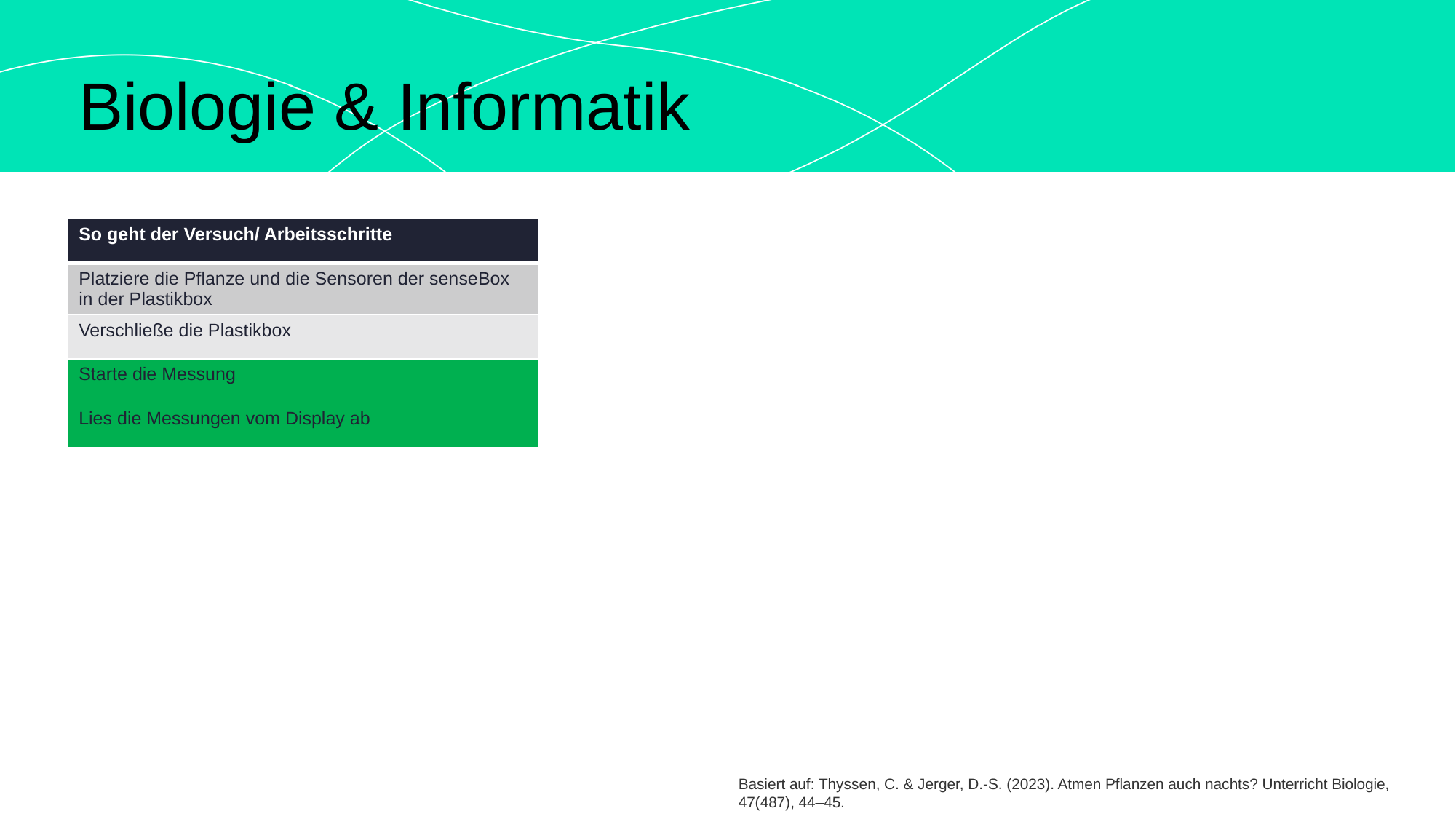

Biologie & Informatik
| So geht der Versuch/ Arbeitsschritte |
| --- |
| Platziere die Pflanze und die Sensoren der senseBox in der Plastikbox |
| Verschließe die Plastikbox |
| Starte die Messung |
| Lies die Messungen vom Display ab |
Basiert auf: Thyssen, C. & Jerger, D.-S. (2023). Atmen Pflanzen auch nachts? Unterricht Biologie, 47(487), 44–45.